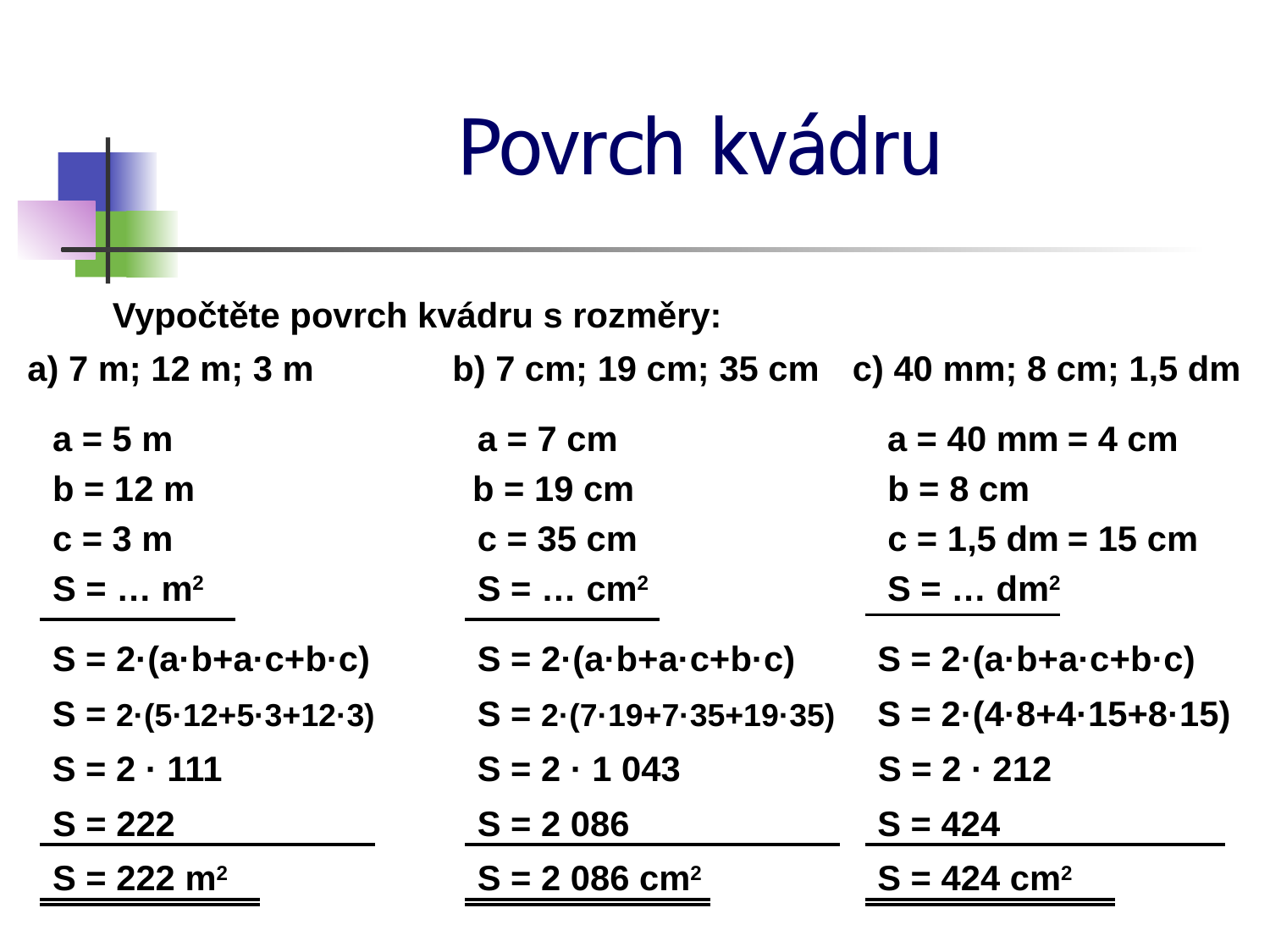

# Povrch kvádru
Vypočtěte povrch kvádru s rozměry:
a) 7 m; 12 m; 3 m
b) 7 cm; 19 cm; 35 cm
c) 40 mm; 8 cm; 1,5 dm
a = 5 m
a = 7 cm
a = 40 mm
= 4 cm
b = 12 m
b = 19 cm
b = 8 cm
c = 3 m
c = 35 cm
c = 1,5 dm
= 15 cm
S = … m2
S = … cm2
S = … dm2
S = 2·(a·b+a·c+b·c)
S = 2·(a·b+a·c+b·c)
S = 2·(a·b+a·c+b·c)
S = 2·(5·12+5·3+12·3)
S = 2·(7·19+7·35+19·35)
S = 2·(4·8+4·15+8·15)
S = 2 · 111
S = 2 · 1 043
S = 2 · 212
S = 222
S = 2 086
S = 424
S = 222 m2
S = 2 086 cm2
S = 424 cm2